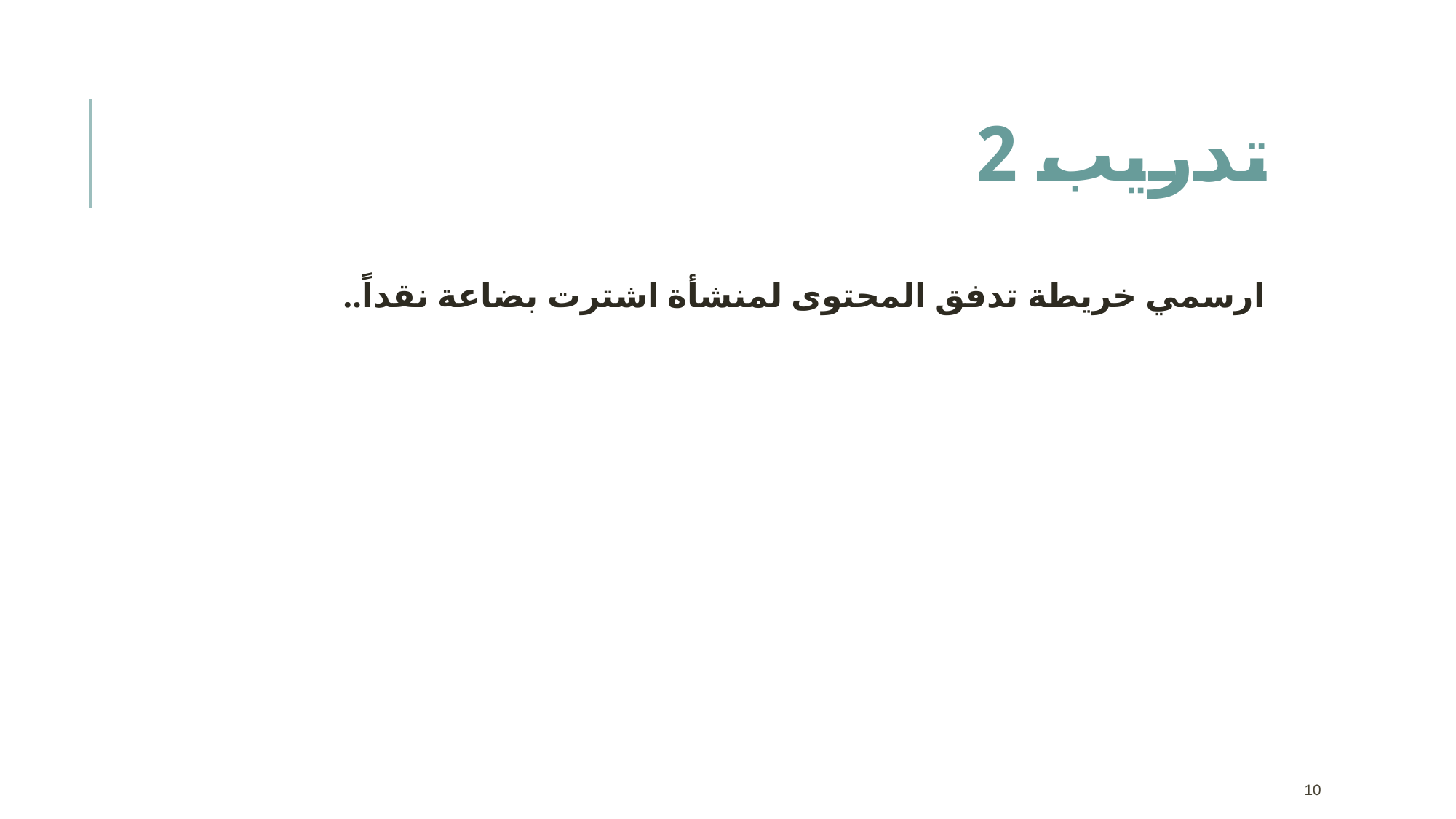

# تدريب 2
ارسمي خريطة تدفق المحتوى لمنشأة اشترت بضاعة نقداً..

10